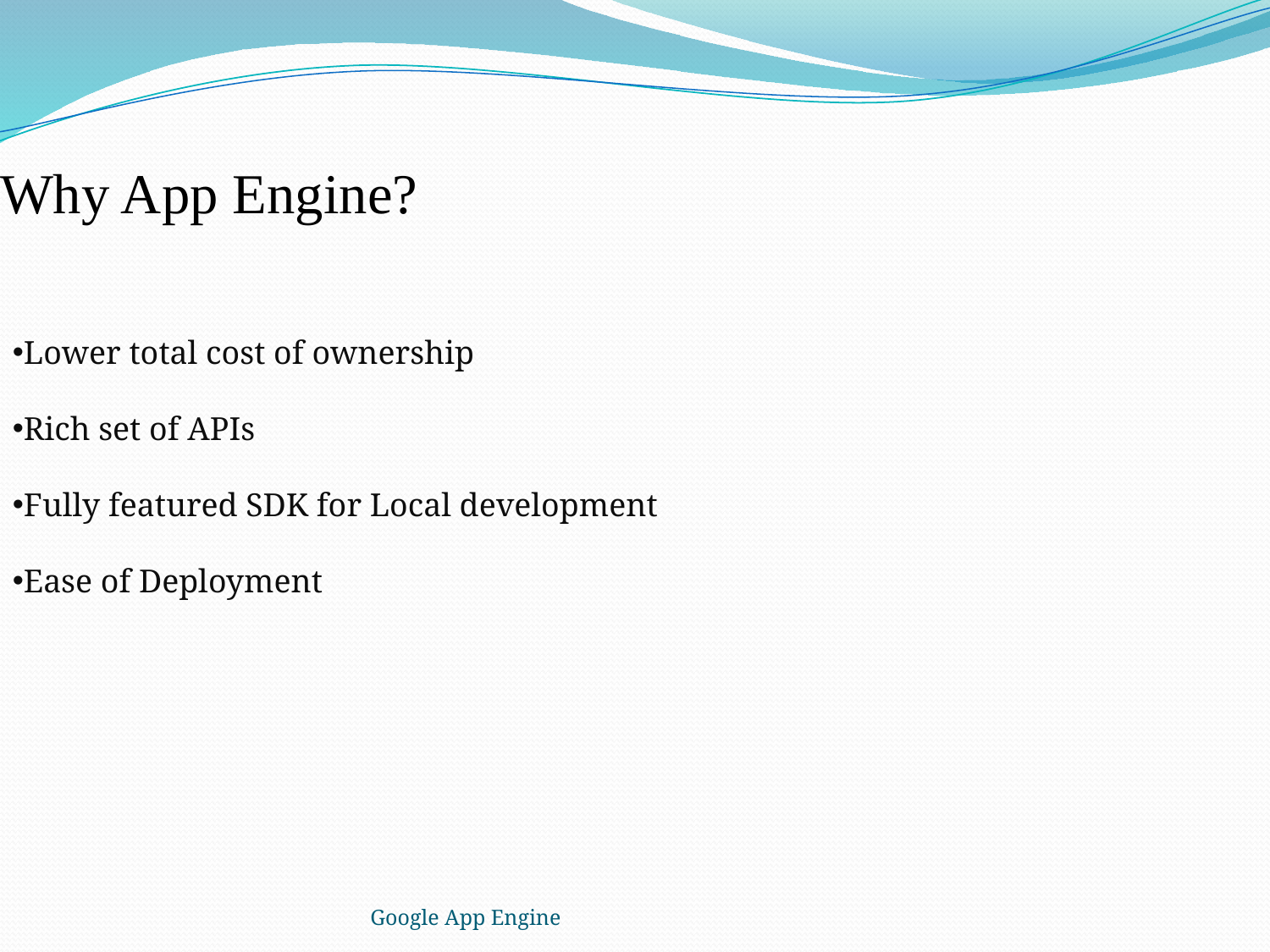

# Why App Engine?
Lower total cost of ownership

Rich set of APIs

Fully featured SDK for Local development

Ease of Deployment
Google App Engine